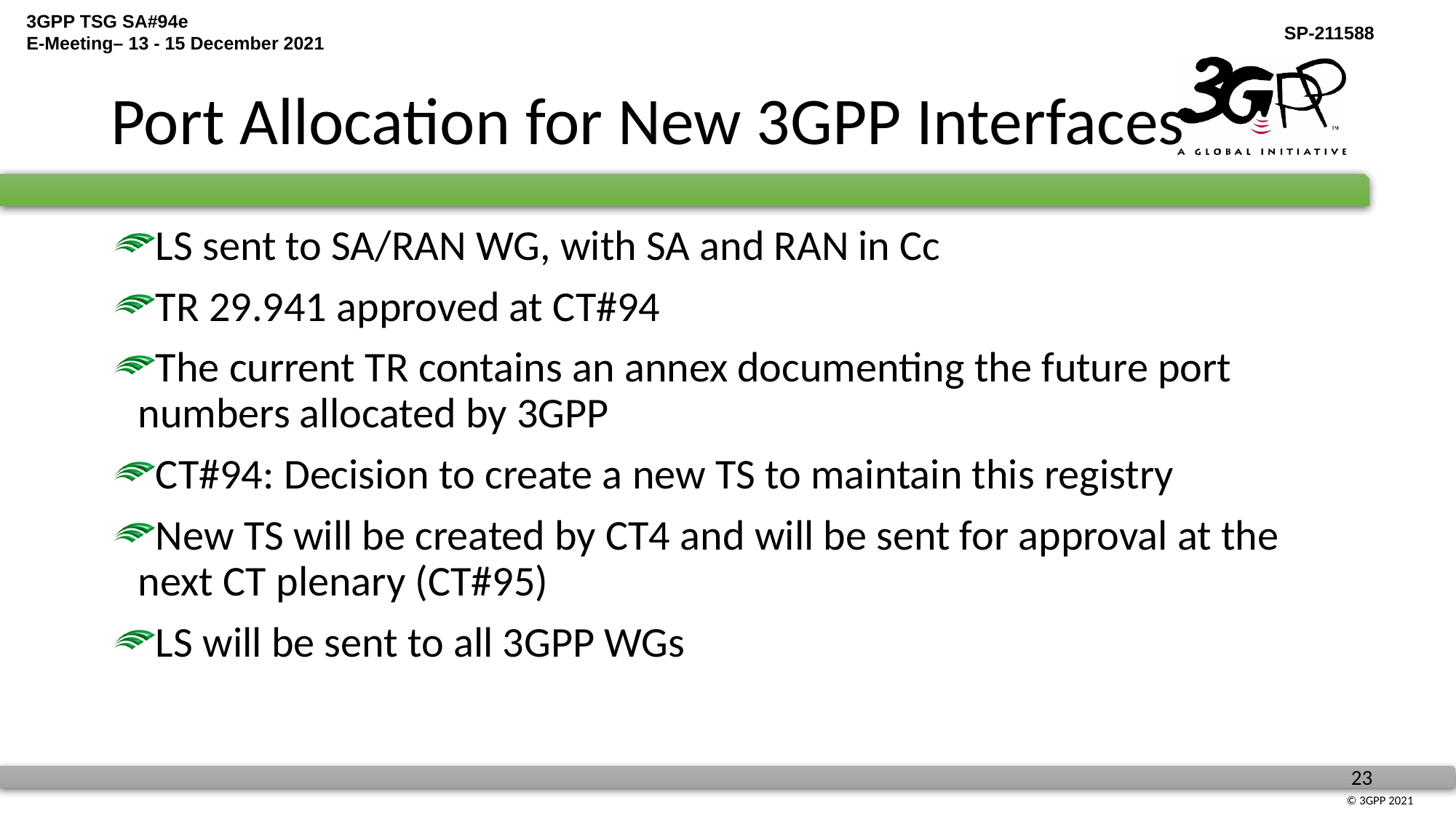

# Port Allocation for New 3GPP Interfaces
LS sent to SA/RAN WG, with SA and RAN in Cc
TR 29.941 approved at CT#94
The current TR contains an annex documenting the future port numbers allocated by 3GPP
CT#94: Decision to create a new TS to maintain this registry
New TS will be created by CT4 and will be sent for approval at the next CT plenary (CT#95)
LS will be sent to all 3GPP WGs